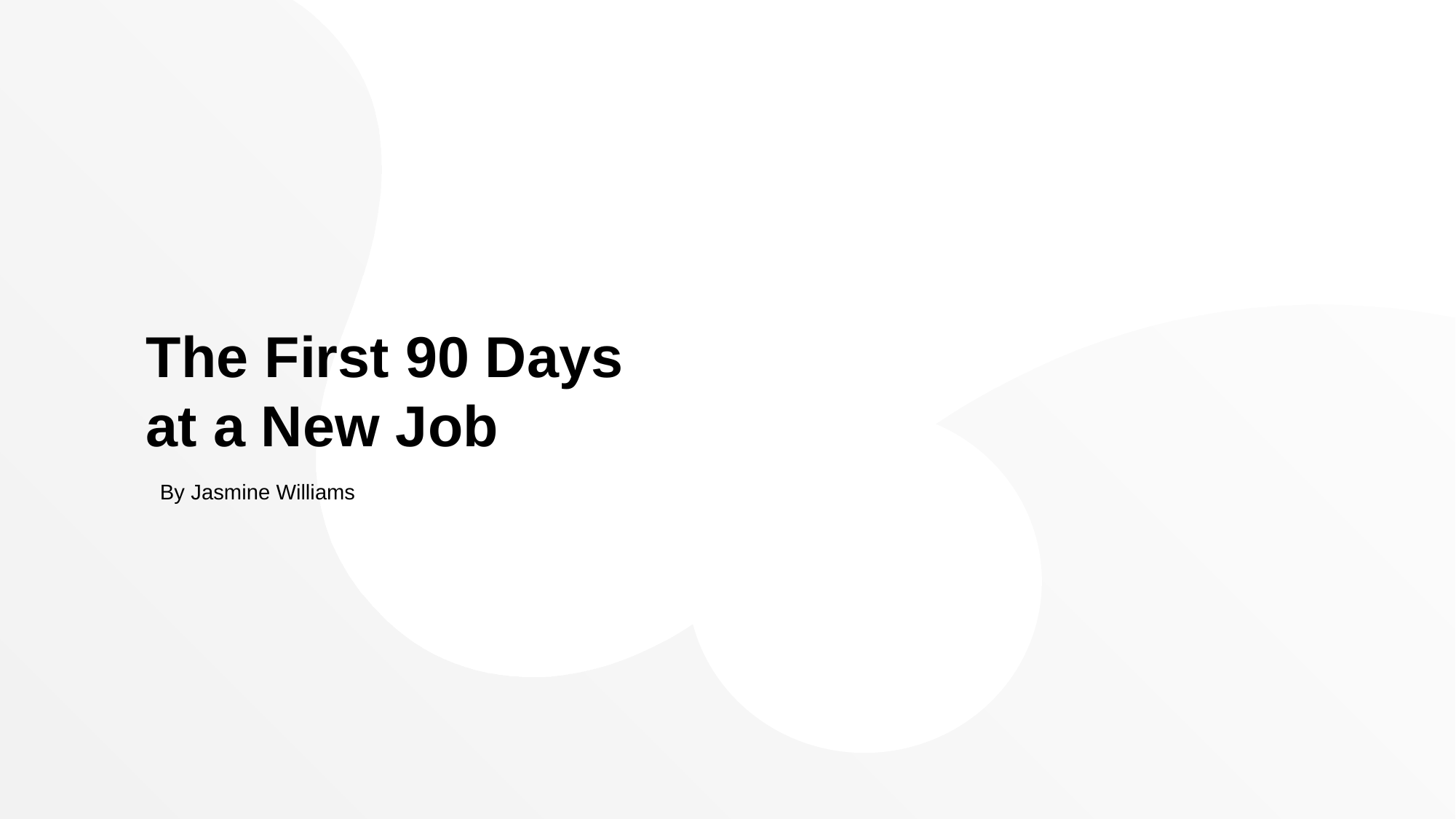

The First 90 Days at a New Job

By Jasmine Williams